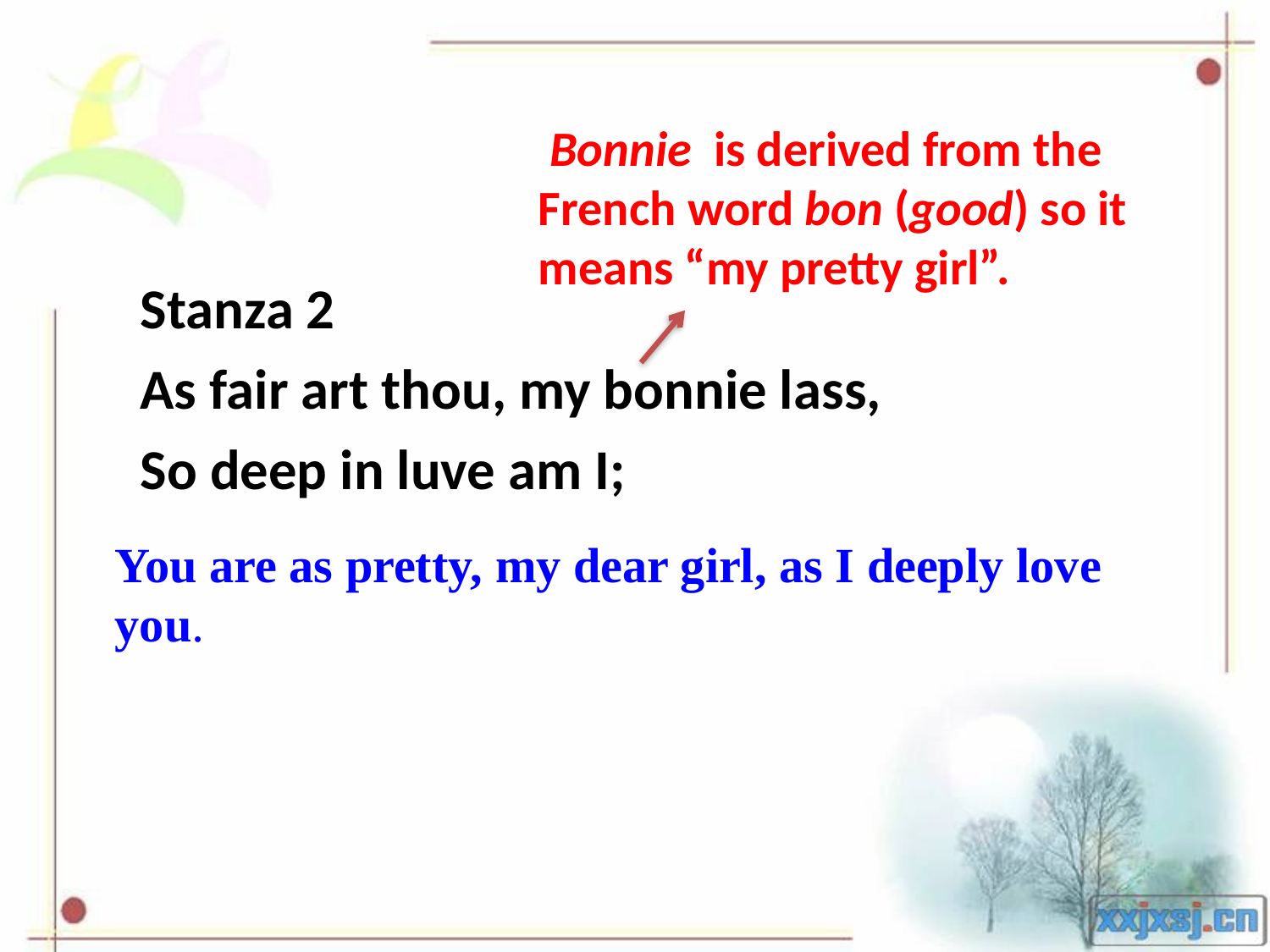

Bonnie  is derived from the French word bon (good) so it means “my pretty girl”.

Stanza 2
As fair art thou, my bonnie lass,
So deep in luve am I;

You are as pretty, my dear girl, as I deeply love you.